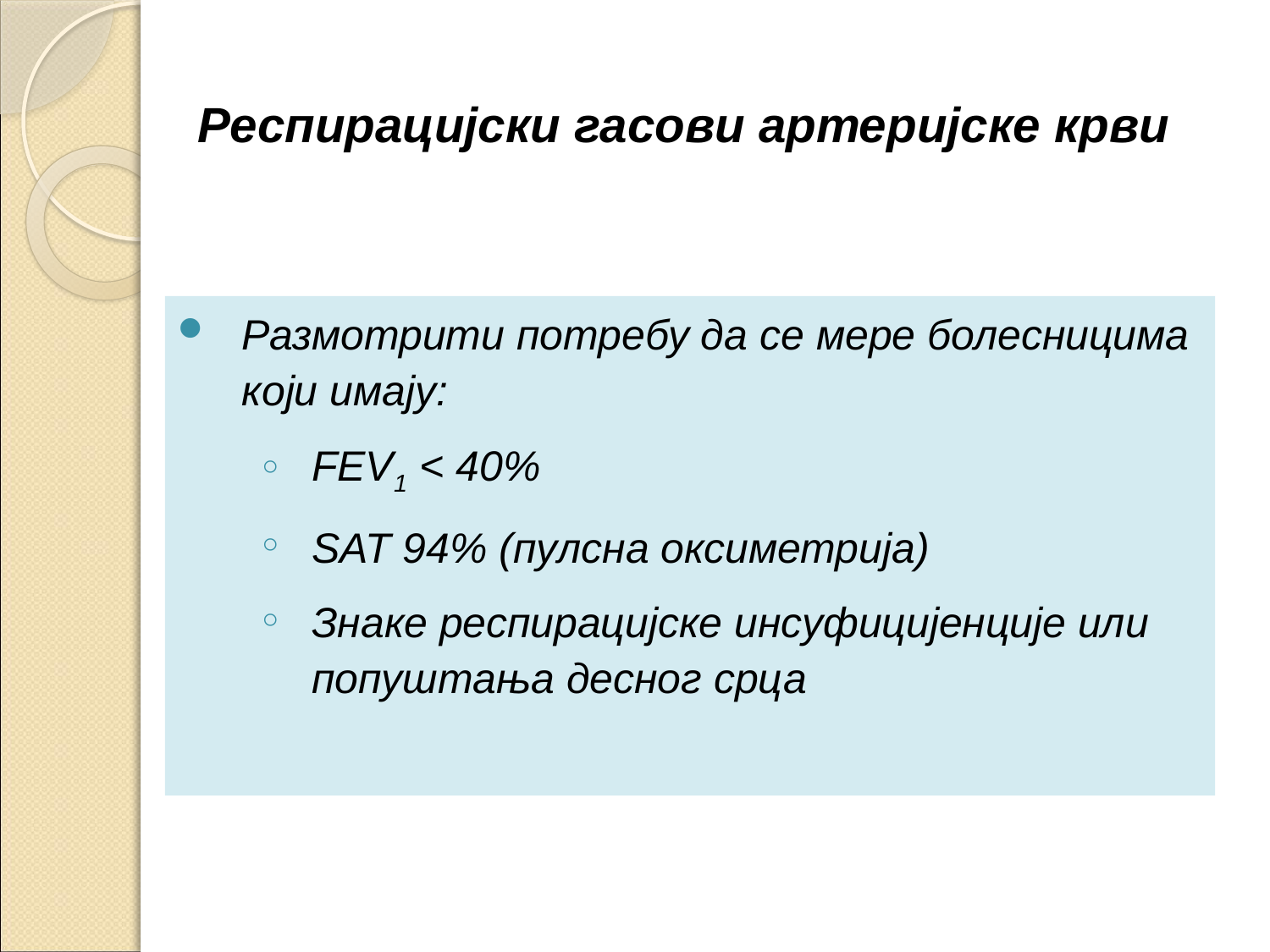

Респирацијски гасови артеријске крви
Размотрити потребу да се мере болесницима који имају:
FEV1 < 40%
SAT 94% (пулсна оксиметрија)
Знаке респирацијске инсуфицијенције или попуштања десног срца